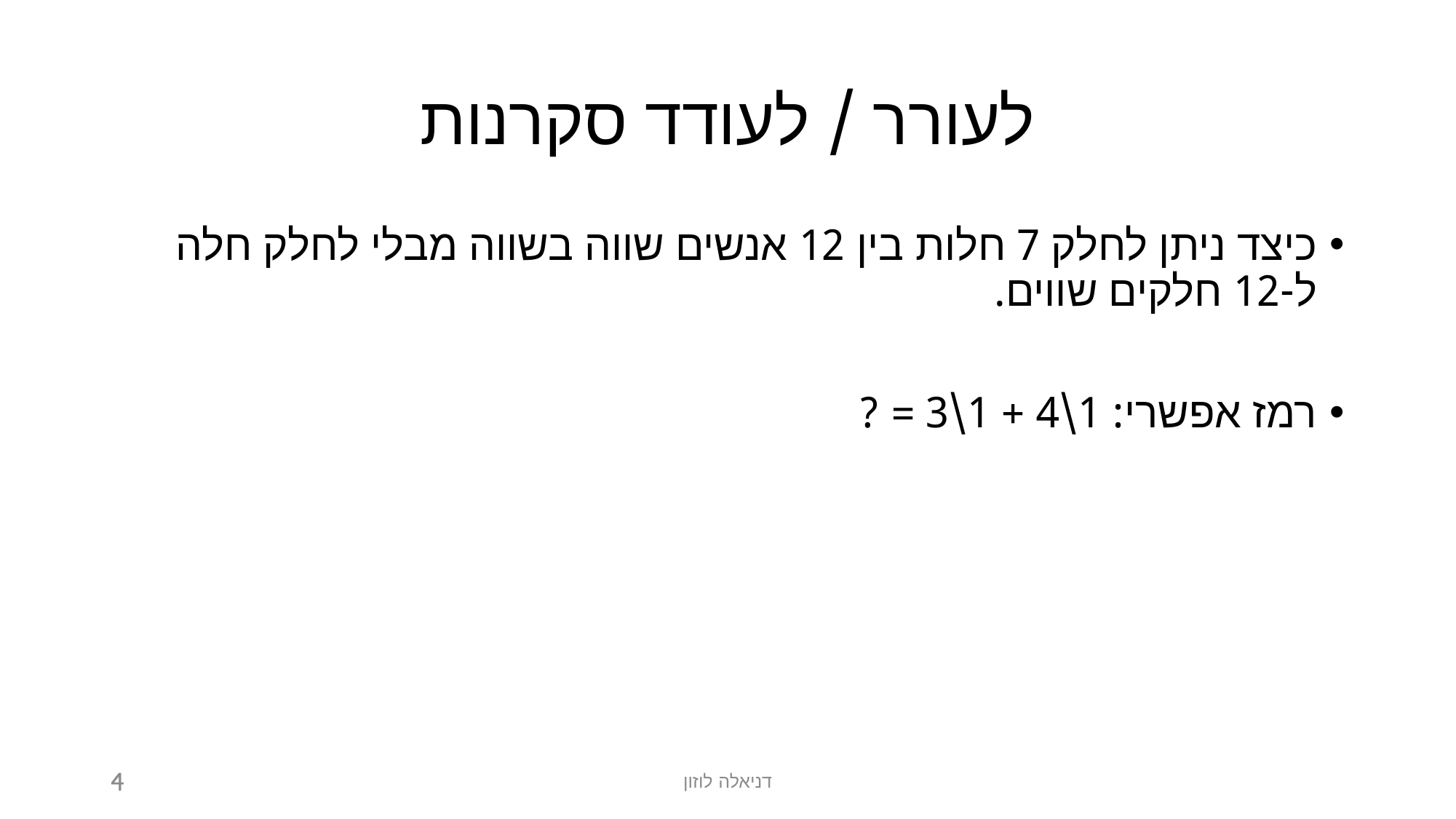

# לעורר / לעודד סקרנות
כיצד ניתן לחלק 7 חלות בין 12 אנשים שווה בשווה מבלי לחלק חלה ל-12 חלקים שווים.

רמז אפשרי: 1\4 + 1\3 = ?
4
דניאלה לוזון